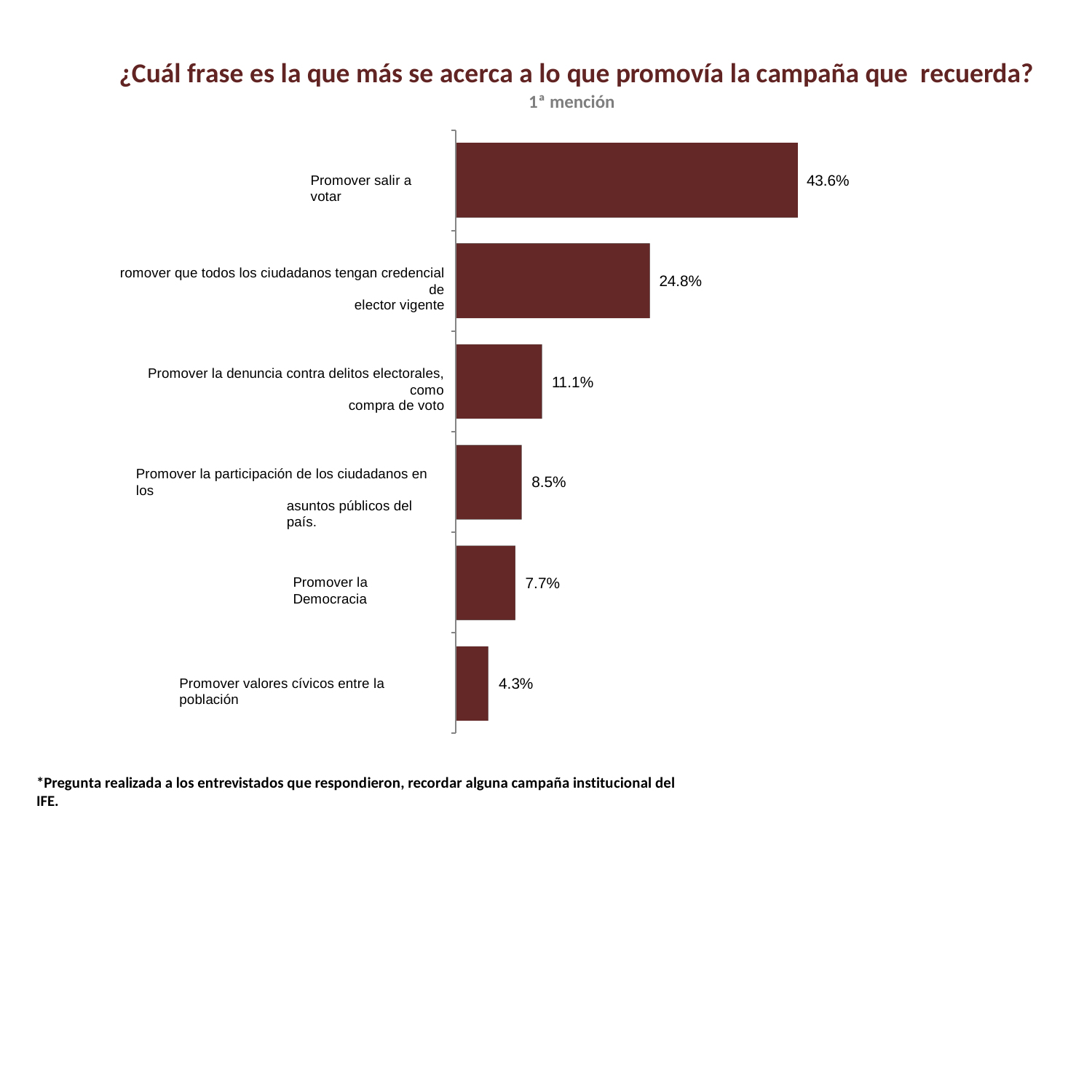

# ¿Cuál frase es la que más se acerca a lo que promovía la campaña que  recuerda?
1ª mención

43.6%
Promover salir a votar

romover que todos los ciudadanos tengan credencial de
elector vigente
24.8%

Promover la denuncia contra delitos electorales, como
compra de voto
11.1%

Promover la participación de los ciudadanos en los
asuntos públicos del país.
8.5%

7.7%
Promover la Democracia

4.3%
Promover valores cívicos entre la población

*Pregunta realizada a los entrevistados que respondieron, recordar alguna campaña institucional del IFE.